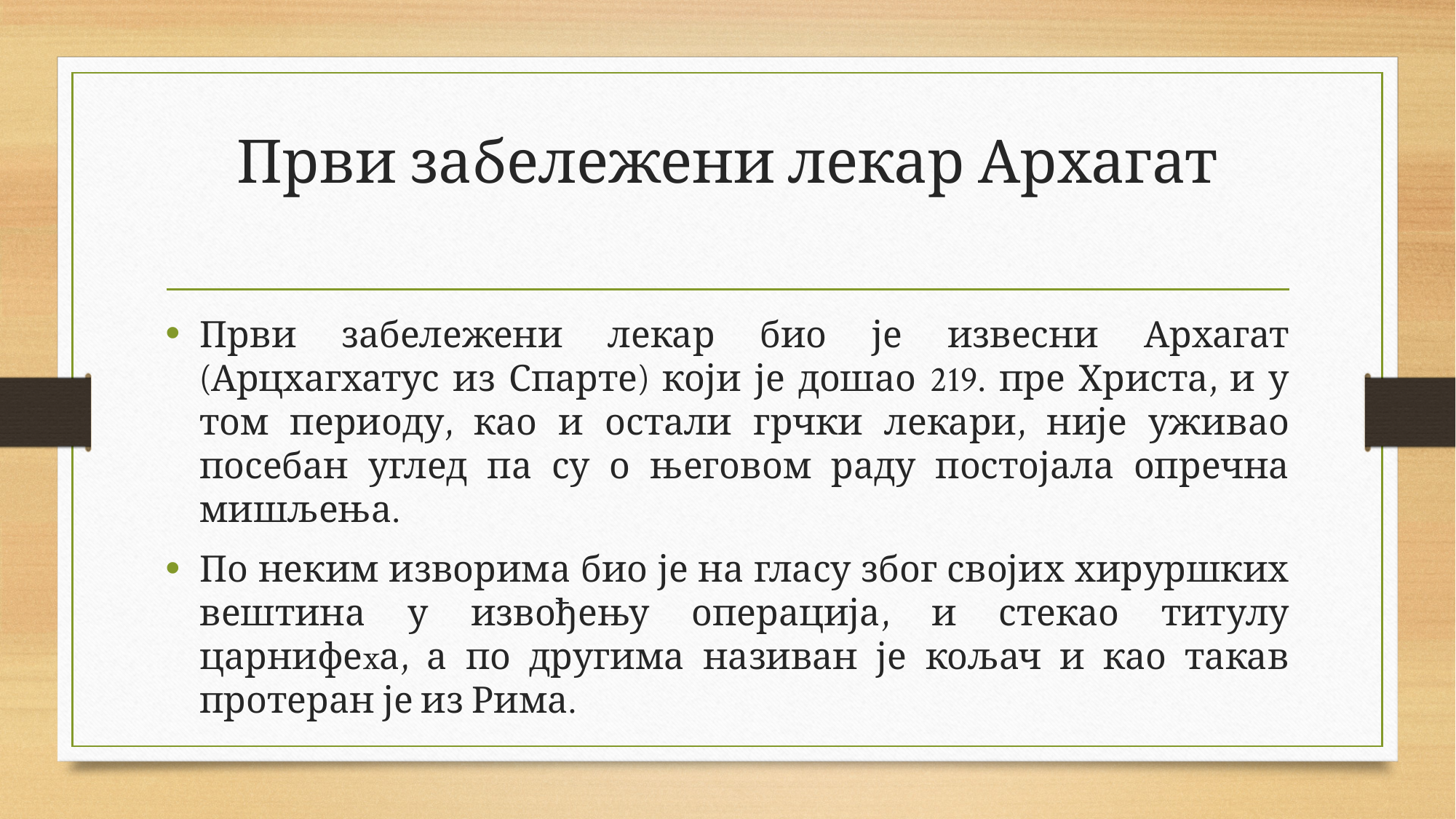

# Први забележени лекар Архагат
Први забележени лекар био је извесни Архагат (Арцхагхатус из Спарте) који је дошао 219. пре Христа, и у том периоду, као и остали грчки лекари, није уживао посебан углед па су о његовом раду постојала опречна мишљења.
По неким изворима био је на гласу због својих хируршких вештина у извођењу операција, и стекао титулу царнифеxа, а по другима називан је кољач и као такав протеран је из Рима.